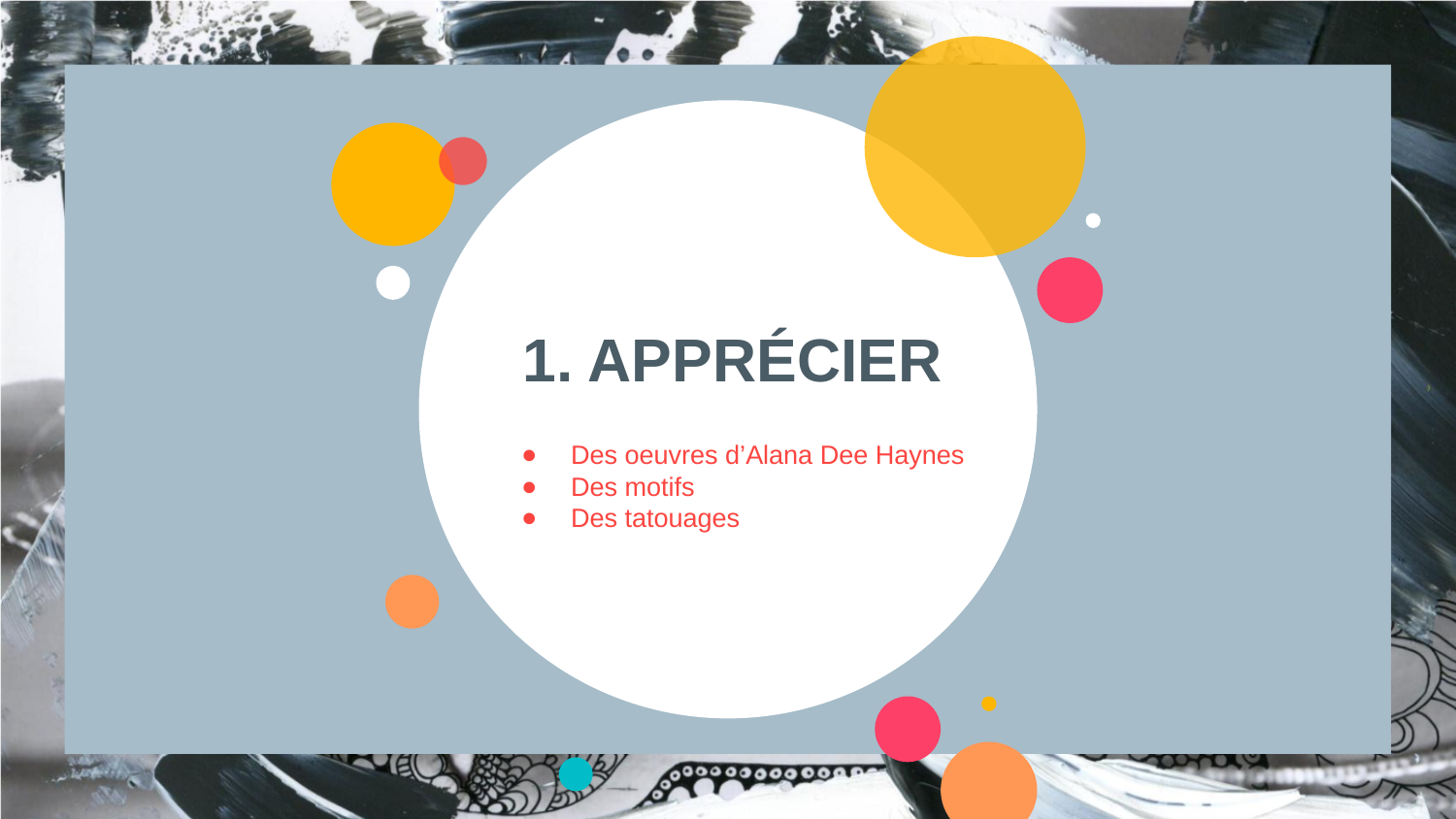

# 1. APPRÉCIER
Des oeuvres d’Alana Dee Haynes
Des motifs
Des tatouages